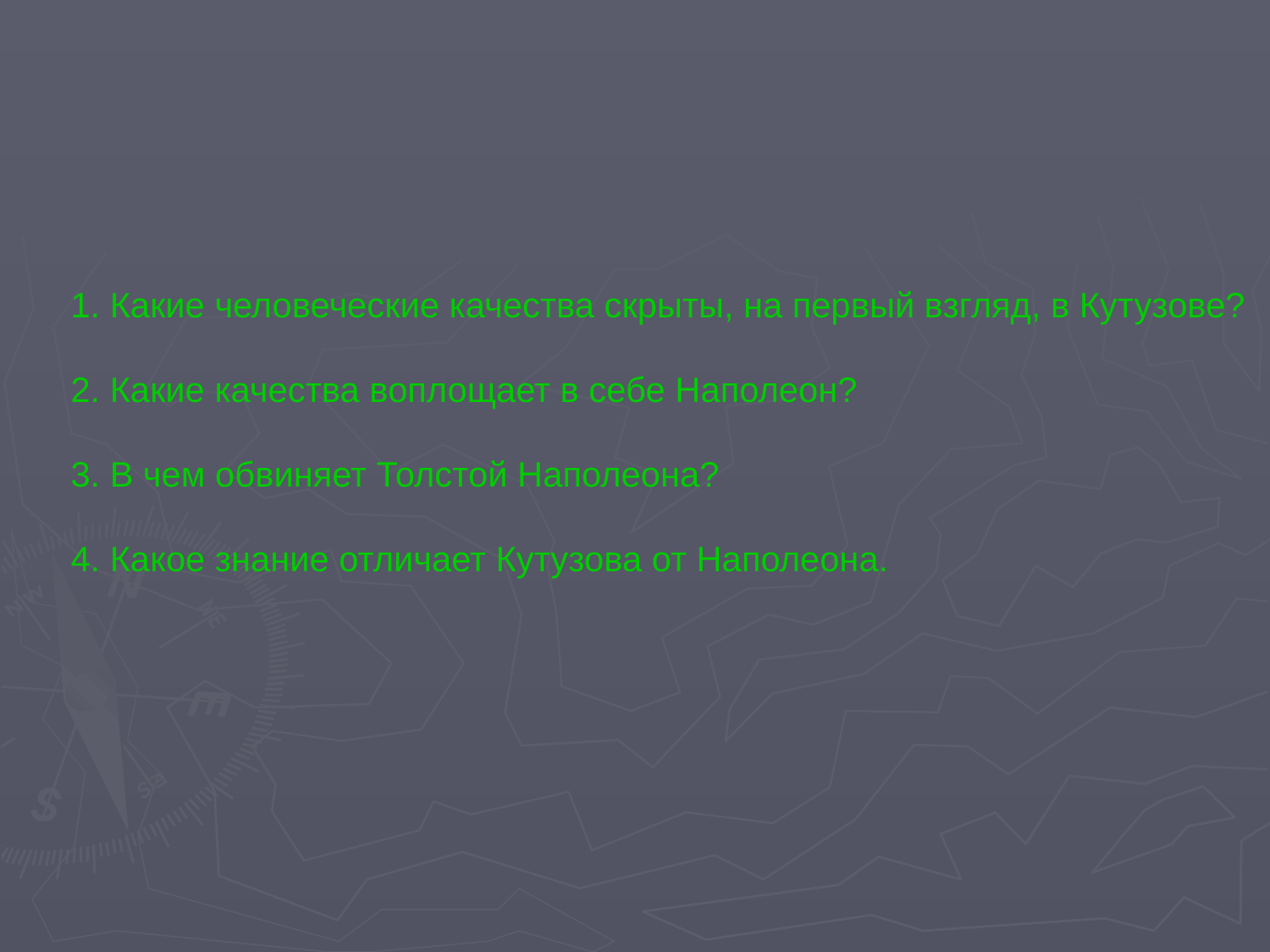

1. Какие человеческие качества скрыты, на первый взгляд, в Кутузове?

2. Какие качества воплощает в себе Наполеон?

3. В чем обвиняет Толстой Наполеона?

4. Какое знание отличает Кутузова от Наполеона.